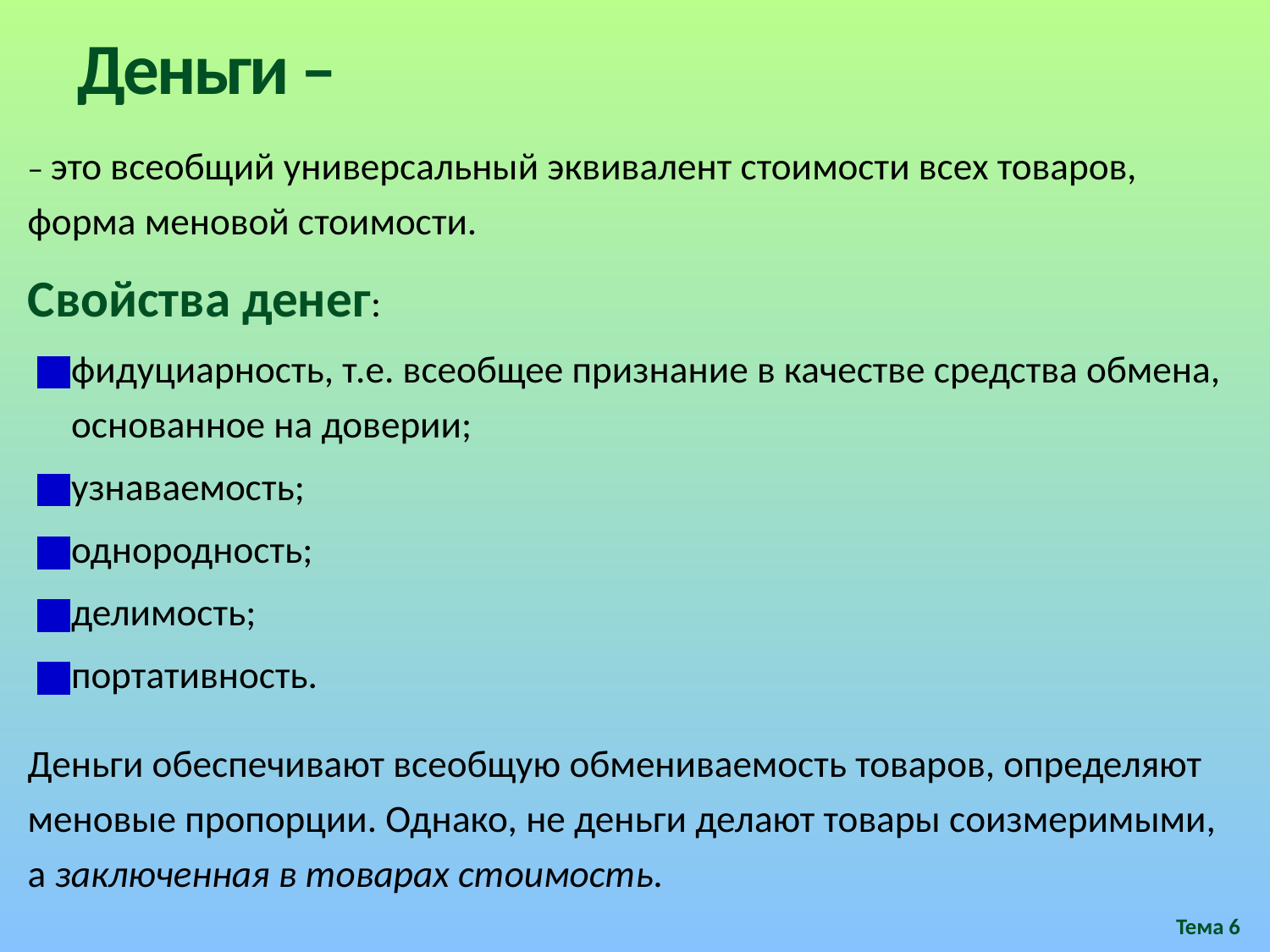

# Деньги –
– это всеобщий универсальный эквивалент стоимости всех товаров, форма меновой стоимости.
Свойства денег:
фидуциарность, т.е. всеобщее признание в качестве средства обмена, основанное на доверии;
узнаваемость;
однородность;
делимость;
портативность.

Деньги обеспечивают всеобщую обмениваемость товаров, определяют меновые пропорции. Однако, не деньги делают товары соизмеримыми, а заключенная в товарах стоимость.

Тема 6